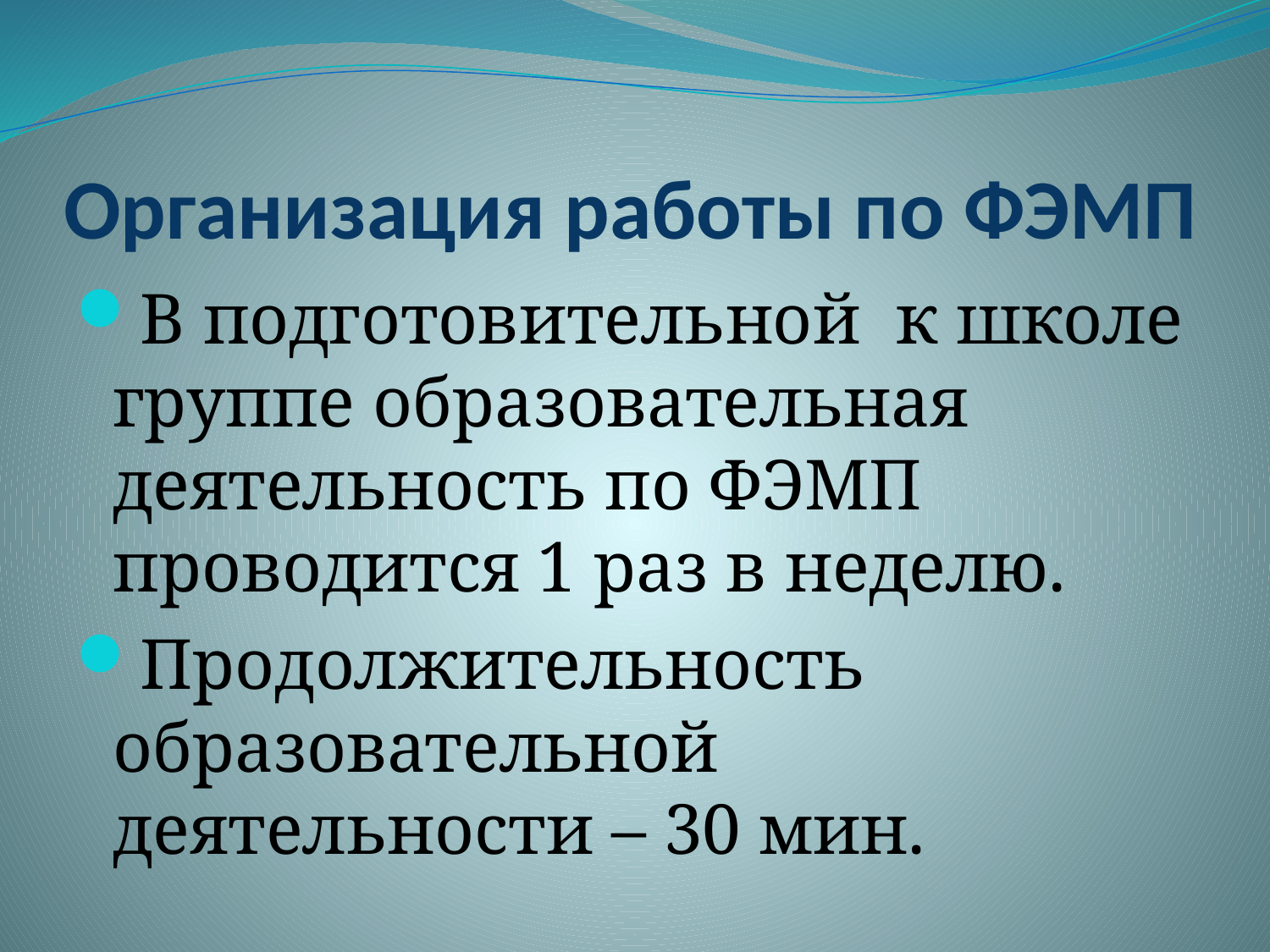

# Организация работы по ФЭМП
В подготовительной  к школе группе образовательная деятельность по ФЭМП проводится 1 раз в неделю.
Продолжительность образовательной деятельности – 30 мин.